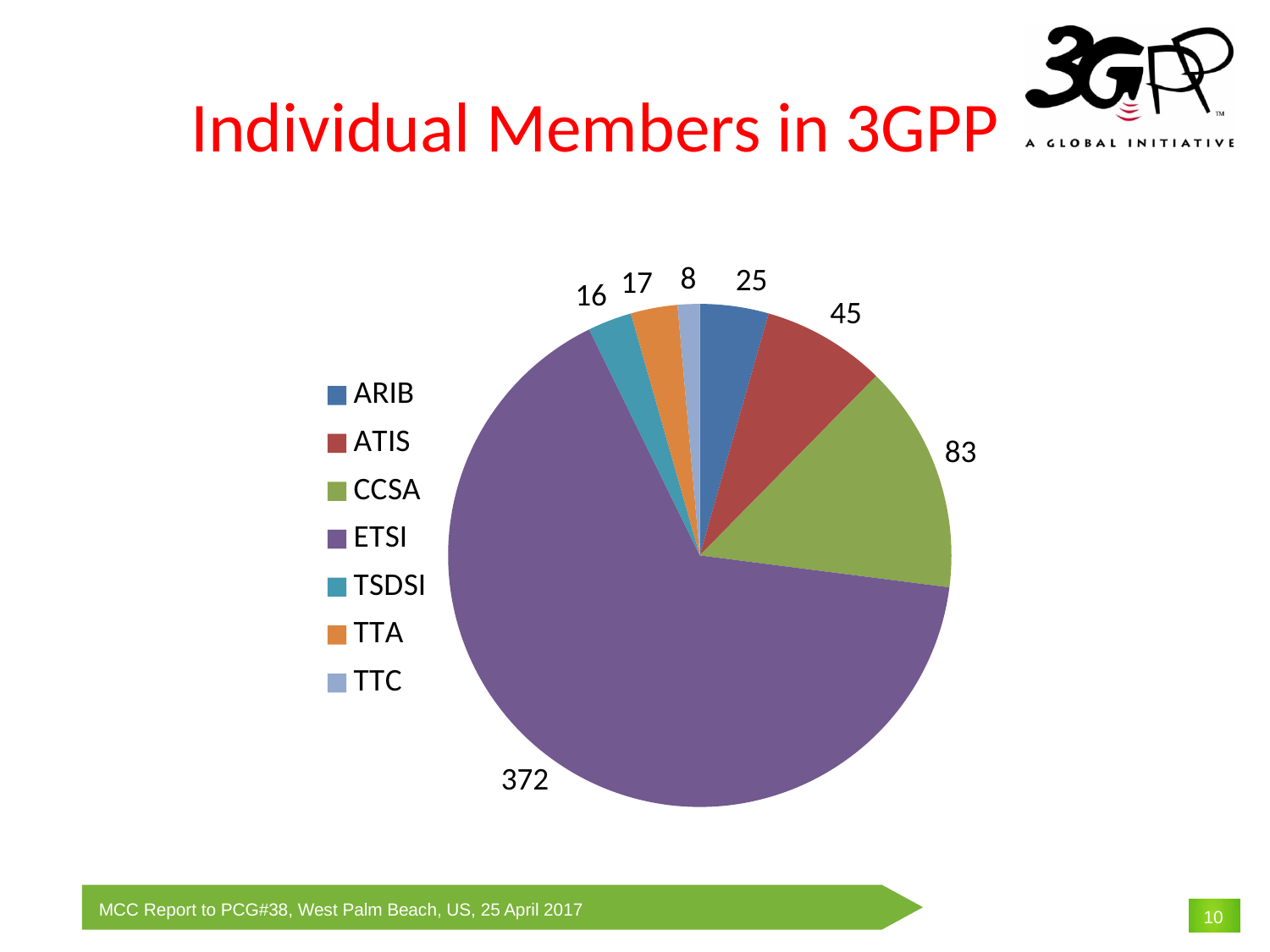

# Individual Members in 3GPP

### Chart

| Category | Individual Members |
|---|---|
| ARIB | 25.0 |
| ATIS | 45.0 |
| CCSA | 83.0 |
| ETSI | 372.0 |
| TSDSI | 16.0 |
| TTA | 17.0 |
| TTC | 8.0 |